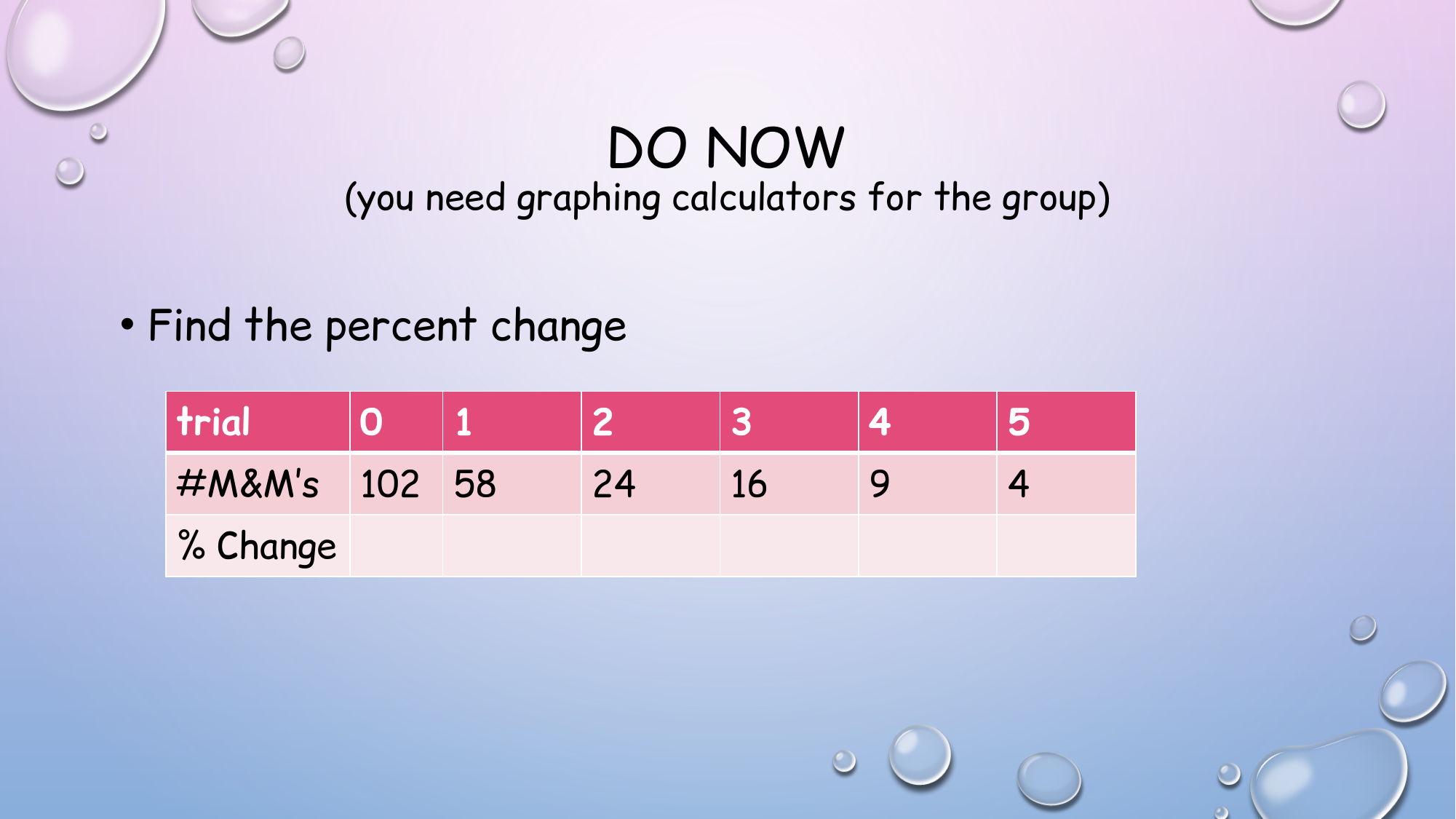

# Do now (you need graphing calculators for the group)
Find the percent change
| trial | 0 | 1 | 2 | 3 | 4 | 5 |
| --- | --- | --- | --- | --- | --- | --- |
| #M&M’s | 102 | 58 | 24 | 16 | 9 | 4 |
| % Change |  |  |  |  |  |  |